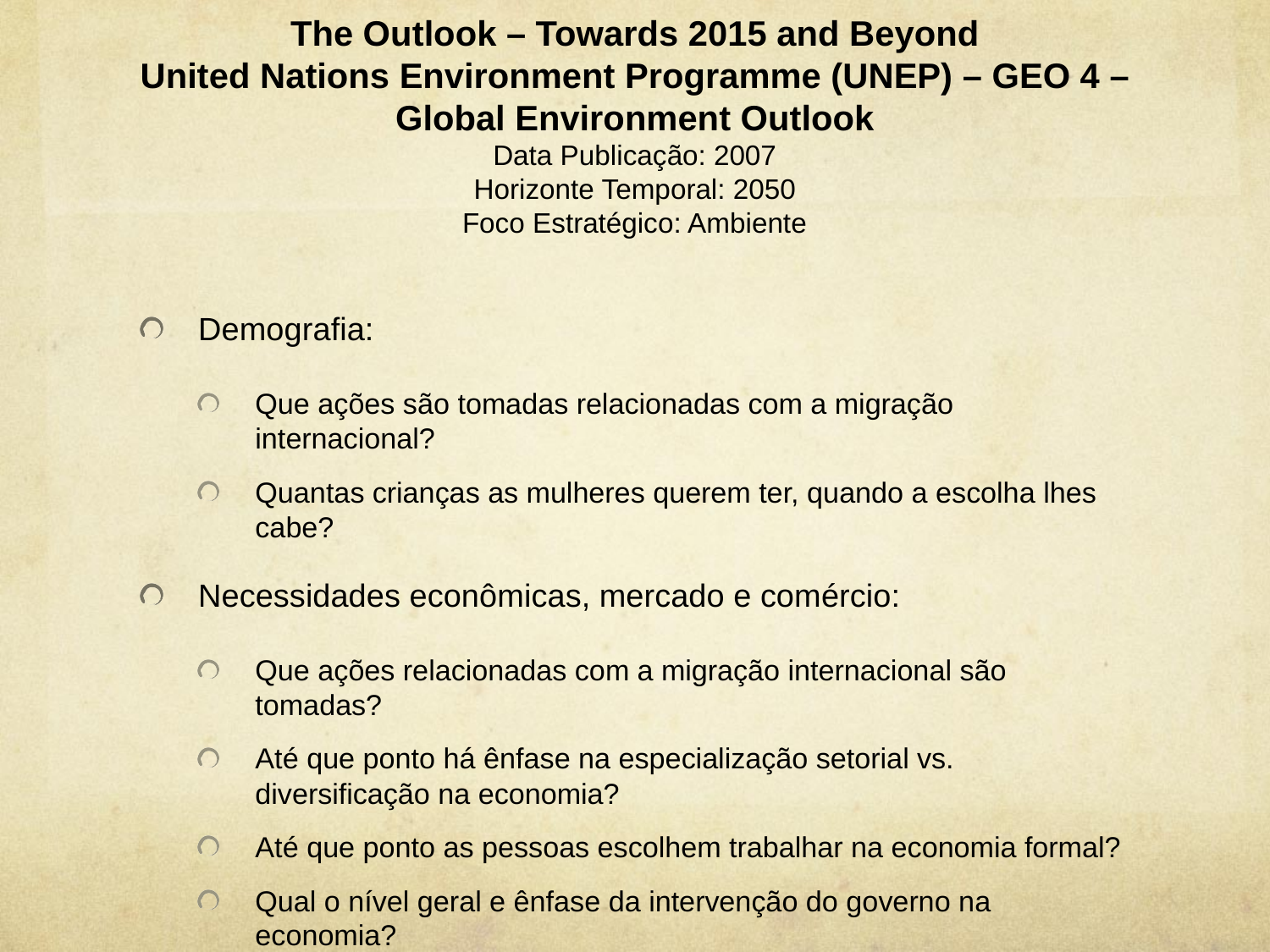

# The Outlook – Towards 2015 and Beyond United Nations Environment Programme (UNEP) – GEO 4 – Global Environment Outlook Data Publicação: 2007 Horizonte Temporal: 2050 Foco Estratégico: Ambiente
Demografia:
Que ações são tomadas relacionadas com a migração internacional?
Quantas crianças as mulheres querem ter, quando a escolha lhes cabe?
Necessidades econômicas, mercado e comércio:
Que ações relacionadas com a migração internacional são tomadas?
Até que ponto há ênfase na especialização setorial vs. diversificação na economia?
Até que ponto as pessoas escolhem trabalhar na economia formal?
Qual o nível geral e ênfase da intervenção do governo na economia?